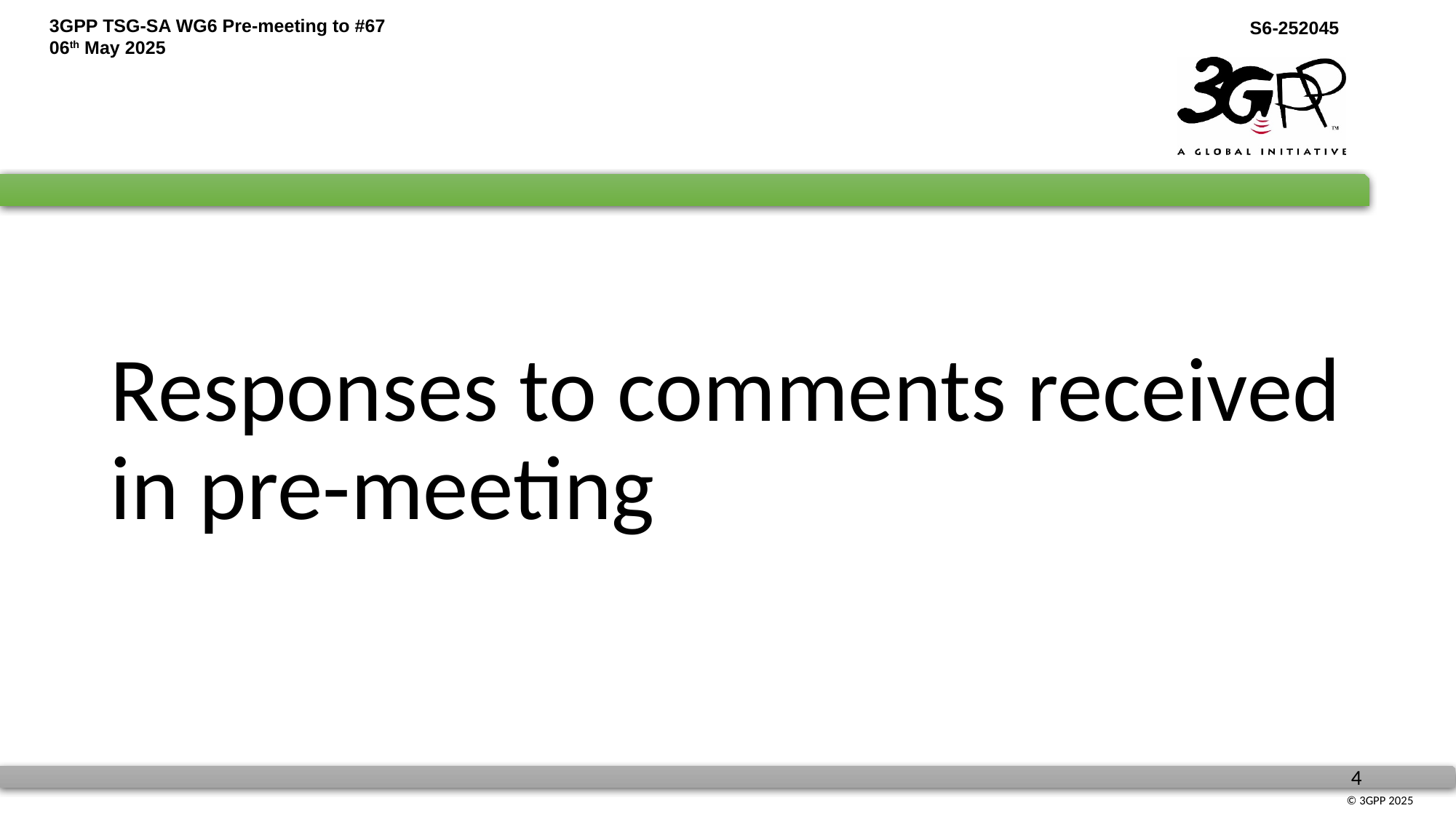

# Responses to comments received in pre-meeting